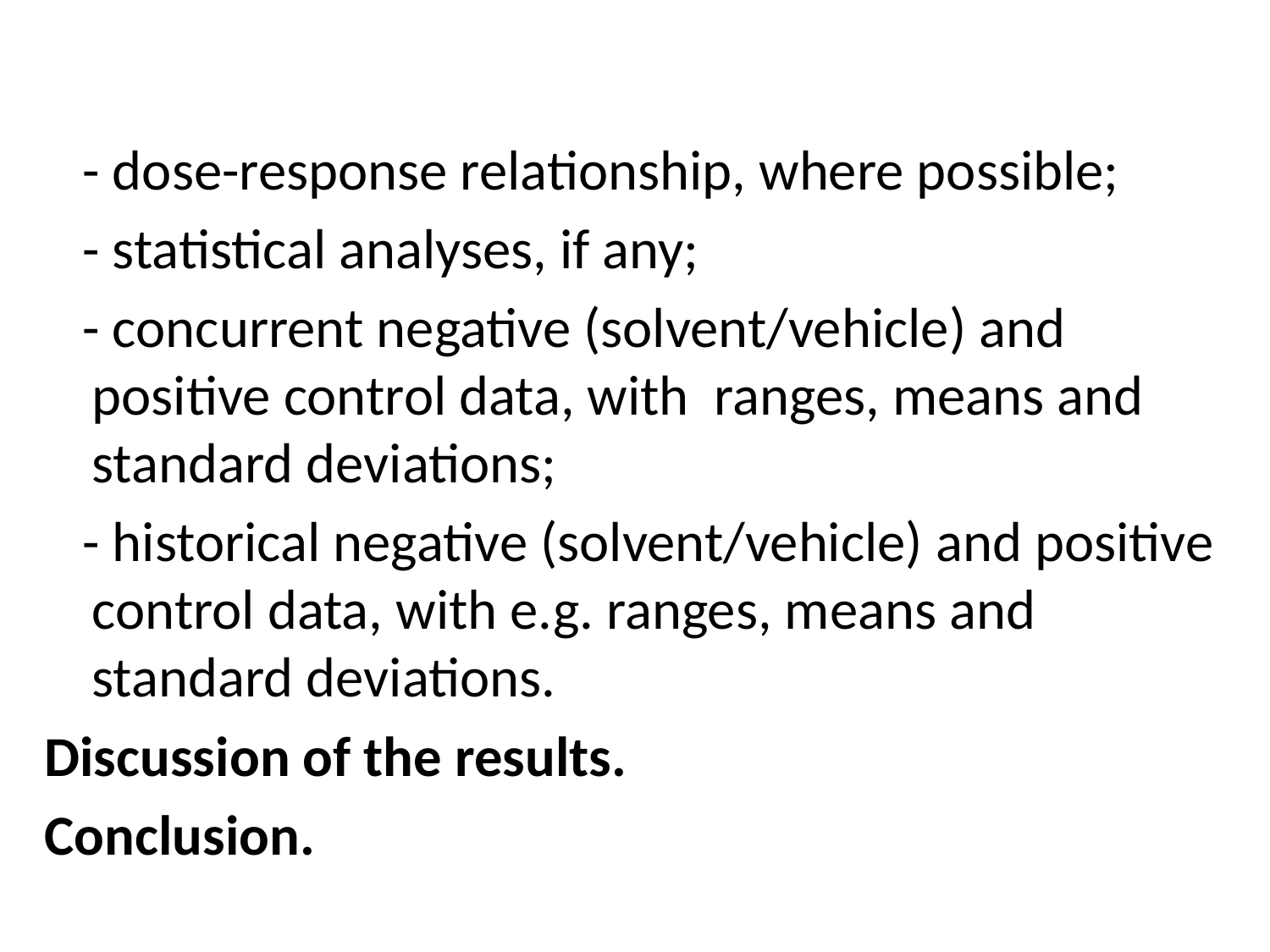

- dose-response relationship, where possible;
   - statistical analyses, if any;
   - concurrent negative (solvent/vehicle) and positive control data, with  ranges, means and standard deviations;
   - historical negative (solvent/vehicle) and positive control data, with e.g. ranges, means and standard deviations.
Discussion of the results.
Conclusion.